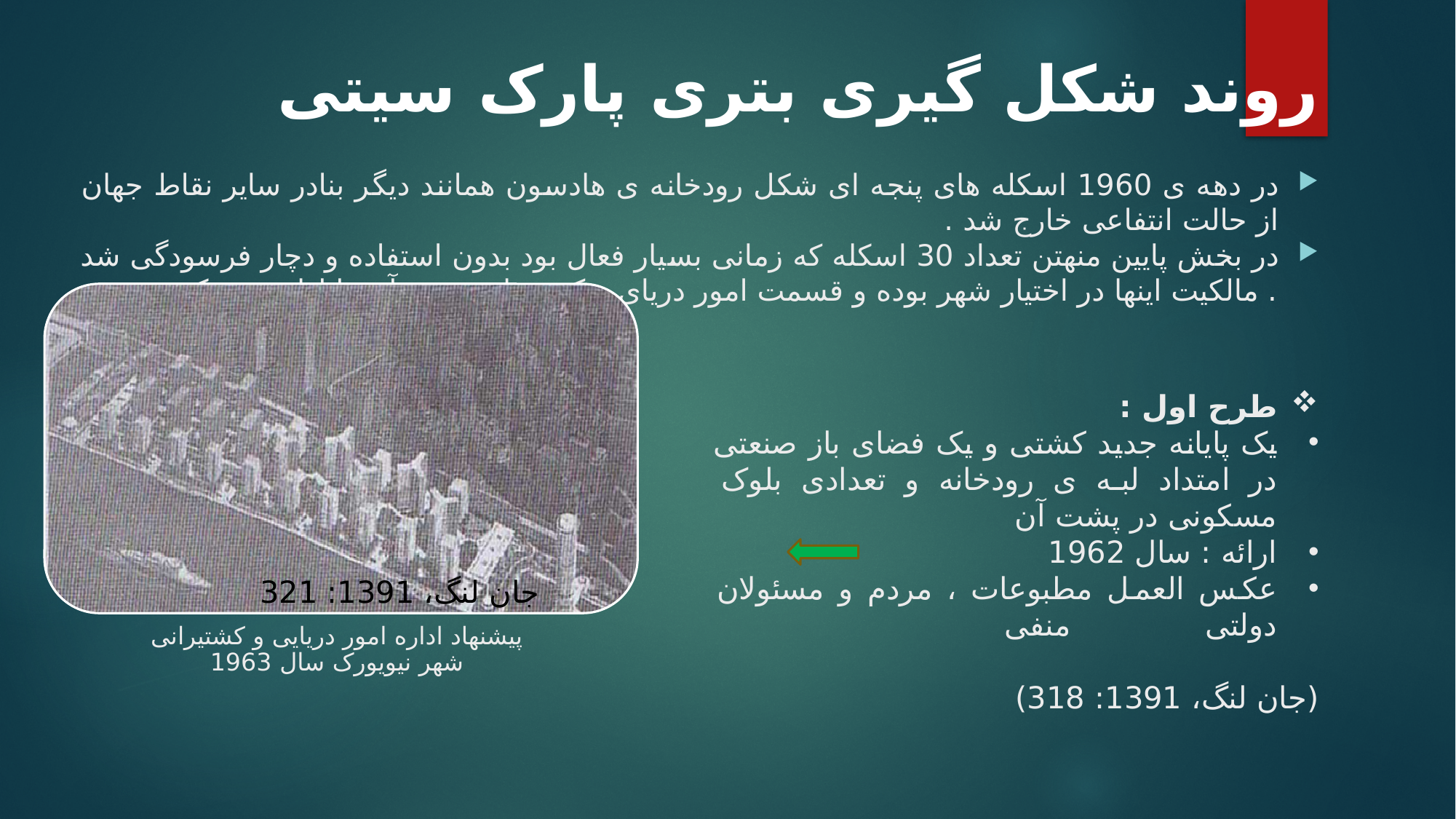

# روند شکل گیری بتری پارک سیتی
در دهه ی 1960 اسکله های پنجه ای شکل رودخانه ی هادسون همانند دیگر بنادر سایر نقاط جهان از حالت انتفاعی خارج شد .
در بخش پایین منهتن تعداد 30 اسکله که زمانی بسیار فعال بود بدون استفاده و دچار فرسودگی شد . مالکیت اینها در اختیار شهر بوده و قسمت امور دریای و کشتیرانی شهر آن را اداره می کرد .

پیشنهاد اداره امور دریایی و کشتیرانی شهر نیویورک سال 1963
جان لنگ، 1391: 321

طرح اول :
یک پایانه جدید کشتی و یک فضای باز صنعتی در امتداد لبه ی رودخانه و تعدادی بلوک مسکونی در پشت آن
ارائه : سال 1962
عکس العمل مطبوعات ، مردم و مسئولان دولتی              منفی

(جان لنگ، 1391: 318)